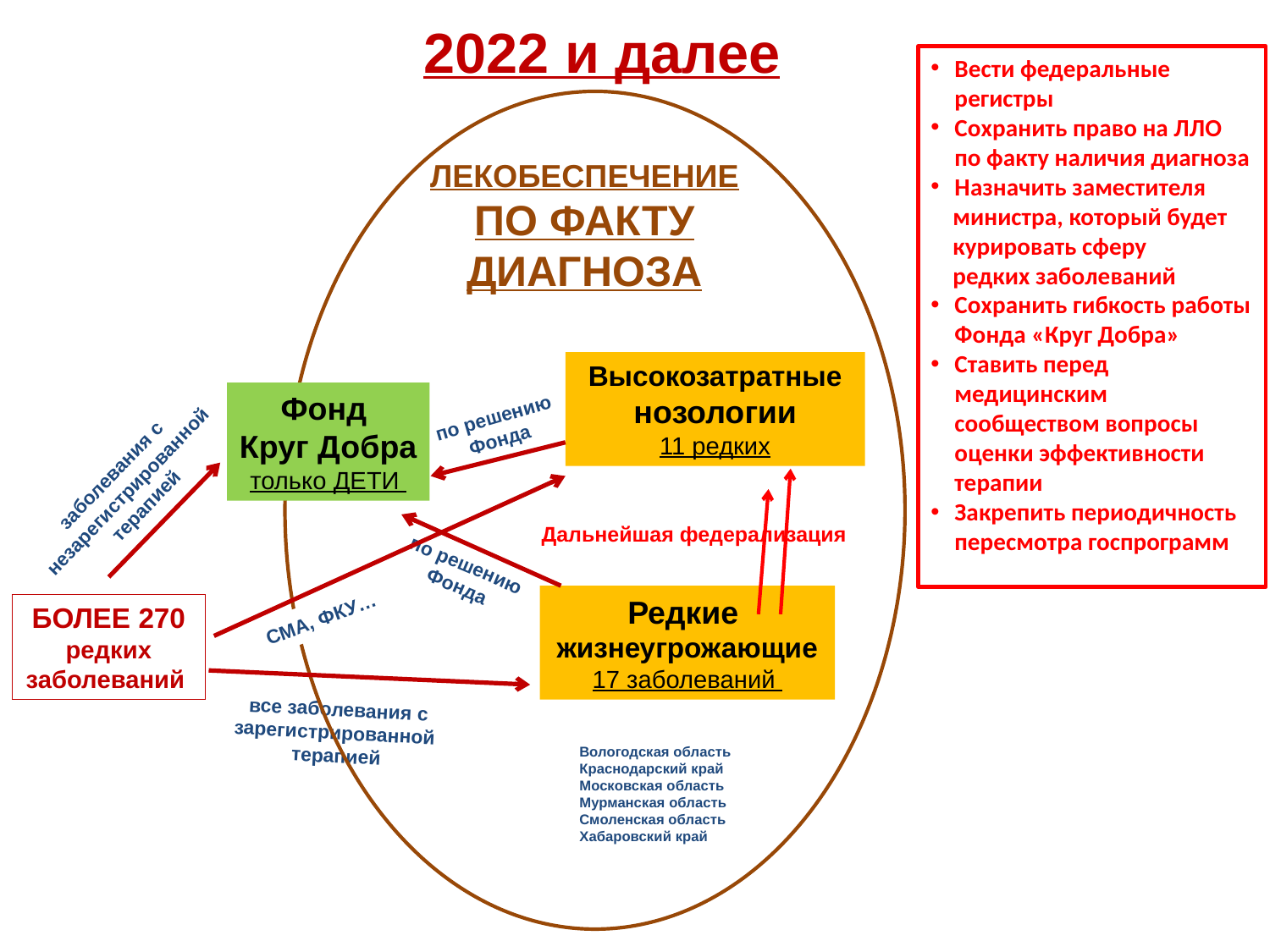

2022 и далее
Вести федеральные регистры
Сохранить право на ЛЛО по факту наличия диагноза
Назначить заместителя
    министра, который будет
    курировать сферу
    редких заболеваний
Сохранить гибкость работы Фонда «Круг Добра»
Ставить перед медицинским сообществом вопросы оценки эффективности терапии
Закрепить периодичность пересмотра госпрограмм

ЛЕКОБЕСПЕЧЕНИЕ
ПО ФАКТУ
ДИАГНОЗА

Высокозатратные
нозологии
11 редких
Фонд
Круг Добра
только ДЕТИ
по решению Фонда
заболевания с
незарегистрированной
терапией
Дальнейшая федерализация
по решению Фонда
Редкие
жизнеугрожающие
17 заболеваний
БОЛЕЕ 270
редких
заболеваний
СМА, ФКУ…
все заболевания с
зарегистрированной
терапией
Вологодская область
Краснодарский край
Московская область
Мурманская область
Смоленская область
Хабаровский край